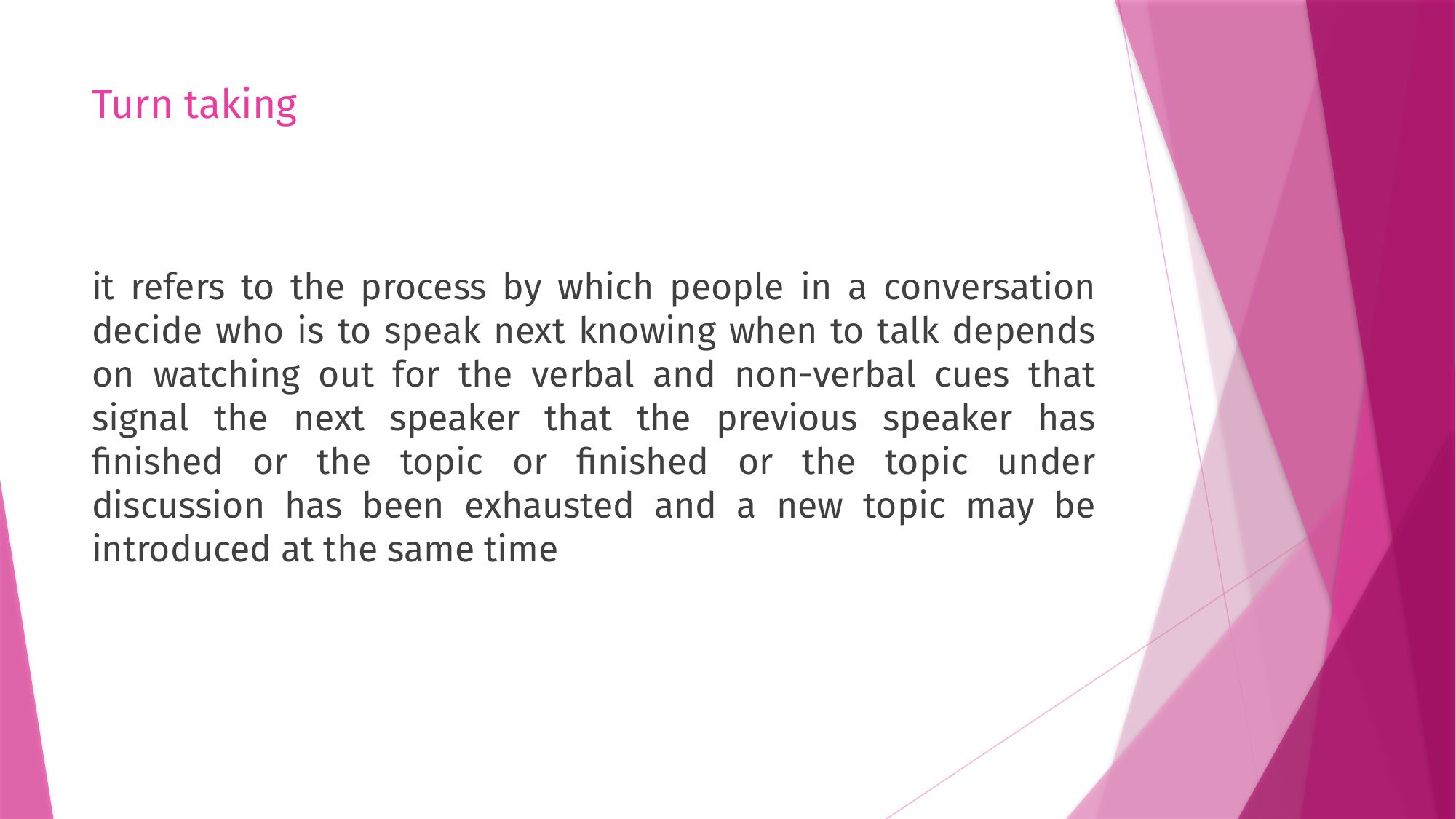

# Turn taking
it refers to the process by which people in a conversation decide who is to speak next knowing when to talk depends on watching out for the verbal and non-verbal cues that signal the next speaker that the previous speaker has finished or the topic or finished or the topic under discussion has been exhausted and a new topic may be introduced at the same time